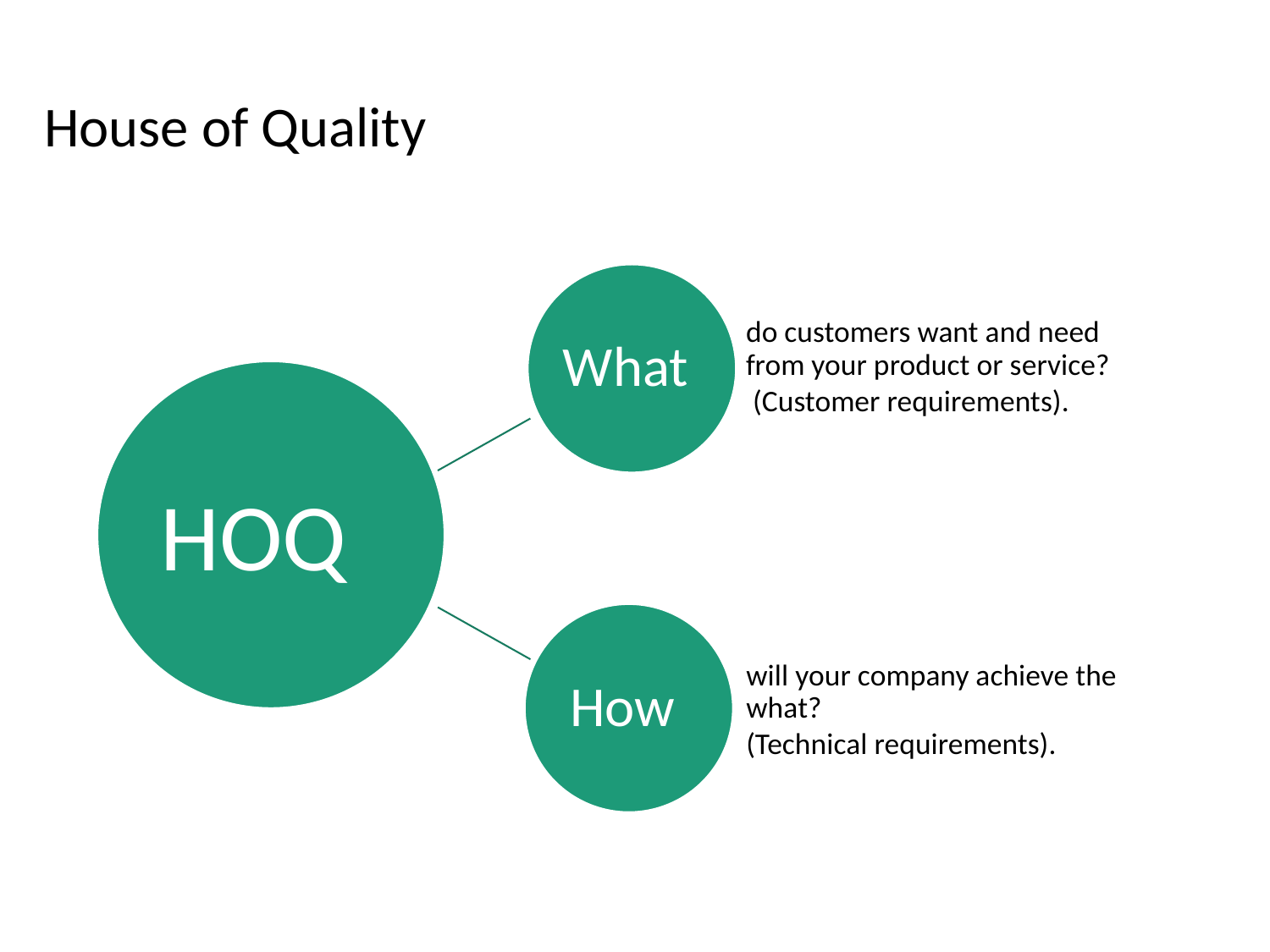

House of Quality

do customers want and need from your product or service?
 (Customer requirements).

What

HOQ
HOQ

How

will your company achieve the what?
(Technical requirements).